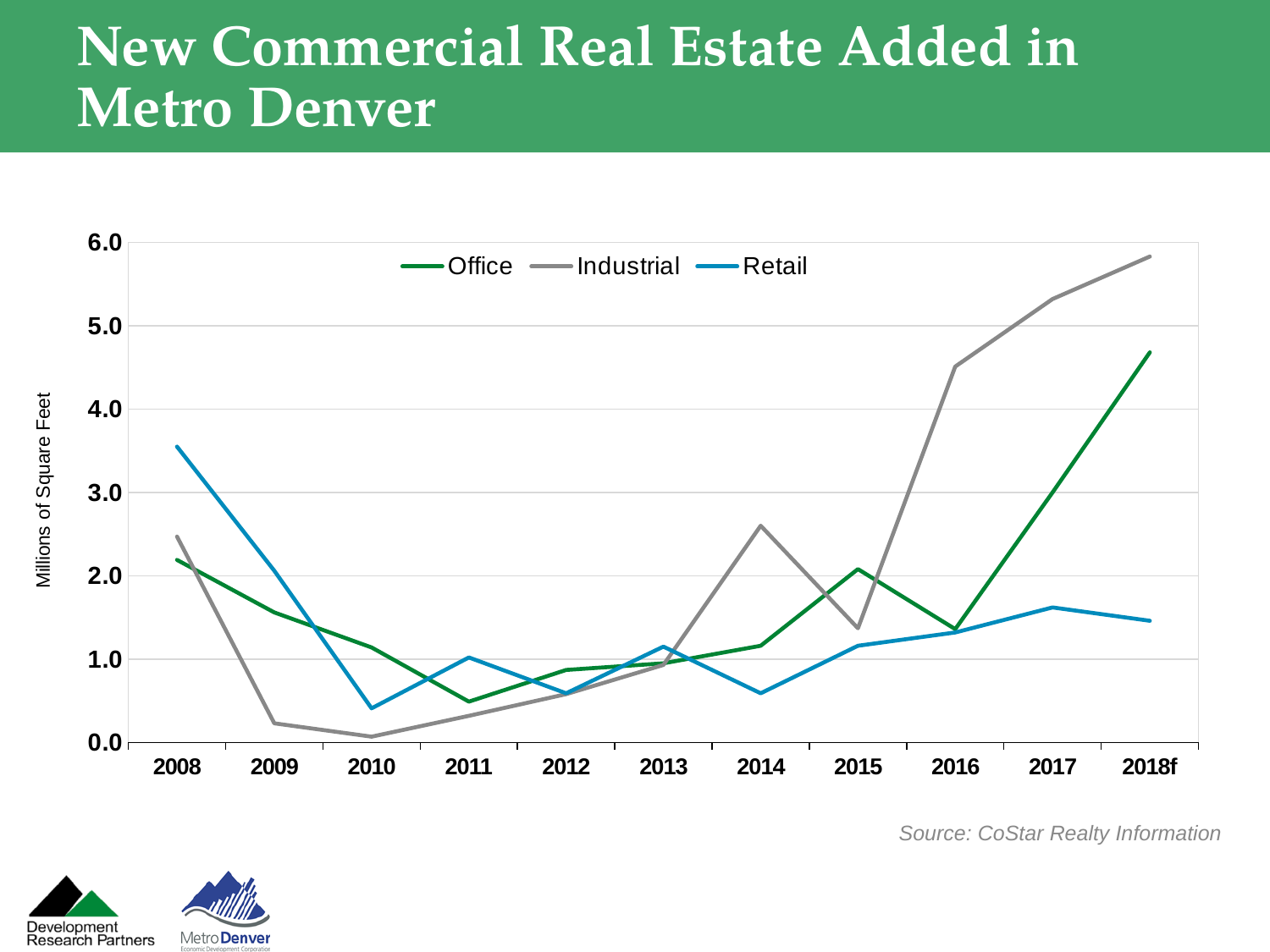

# New Commercial Real Estate Added in Metro Denver

### Chart

| Category | Office | Industrial | Retail |
|---|---|---|---|
| 2008 | 2.19 | 2.47 | 3.55 |
| 2009 | 1.56 | 0.23 | 2.06 |
| 2010 | 1.14 | 0.07 | 0.41 |
| 2011 | 0.49 | 0.32 | 1.02 |
| 2012 | 0.87 | 0.58 | 0.59 |
| 2013 | 0.95 | 0.93 | 1.15 |
| 2014 | 1.16 | 2.6 | 0.59 |
| 2015 | 2.08 | 1.37 | 1.16 |
| 2016 | 1.36 | 4.51 | 1.32 |
| 2017 | 3.0 | 5.32 | 1.62 |
| 2018f | 4.68 | 5.83 | 1.46 |
Source: CoStar Realty Information